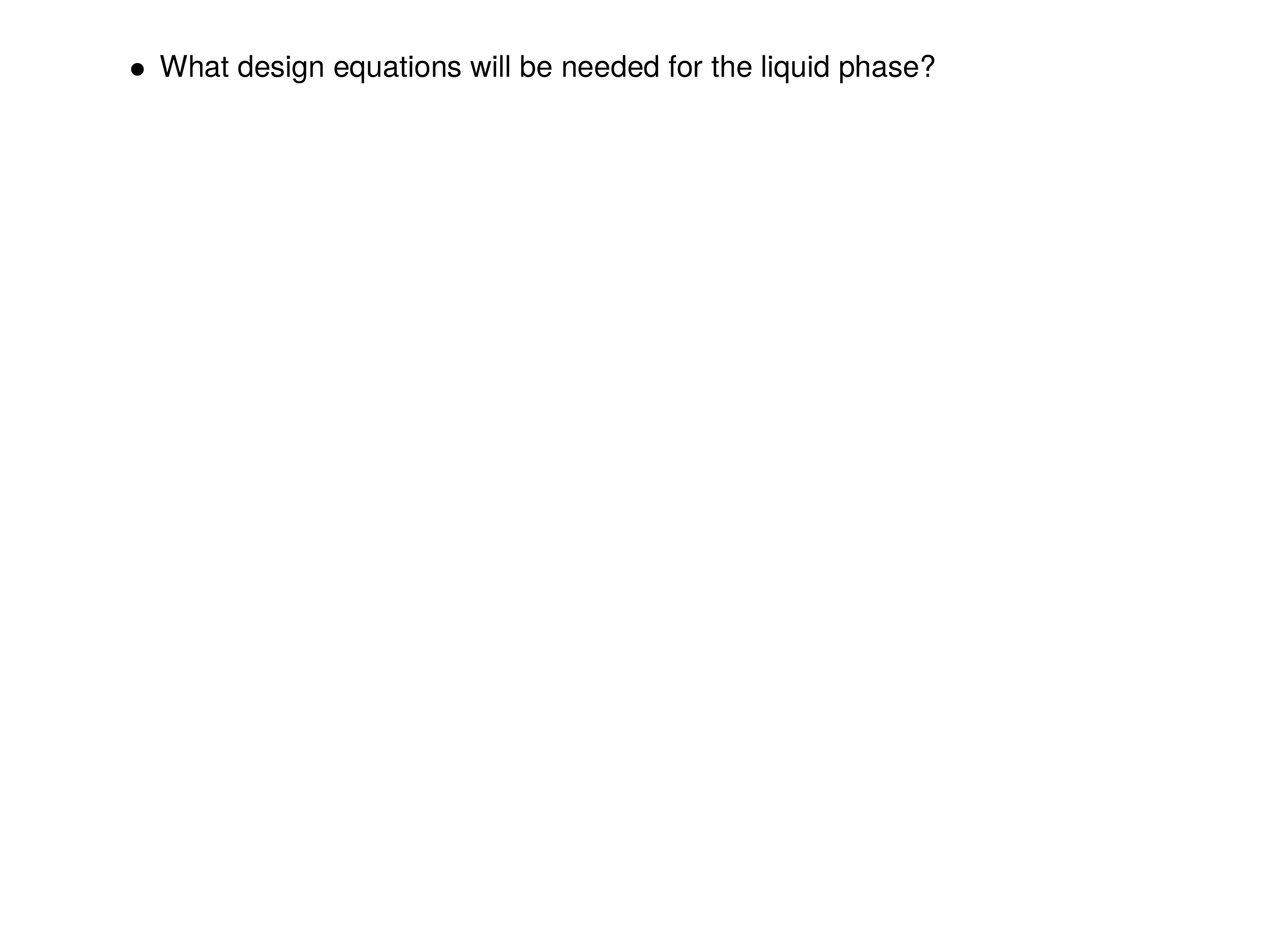

What design equations will be needed for the liquid phase?